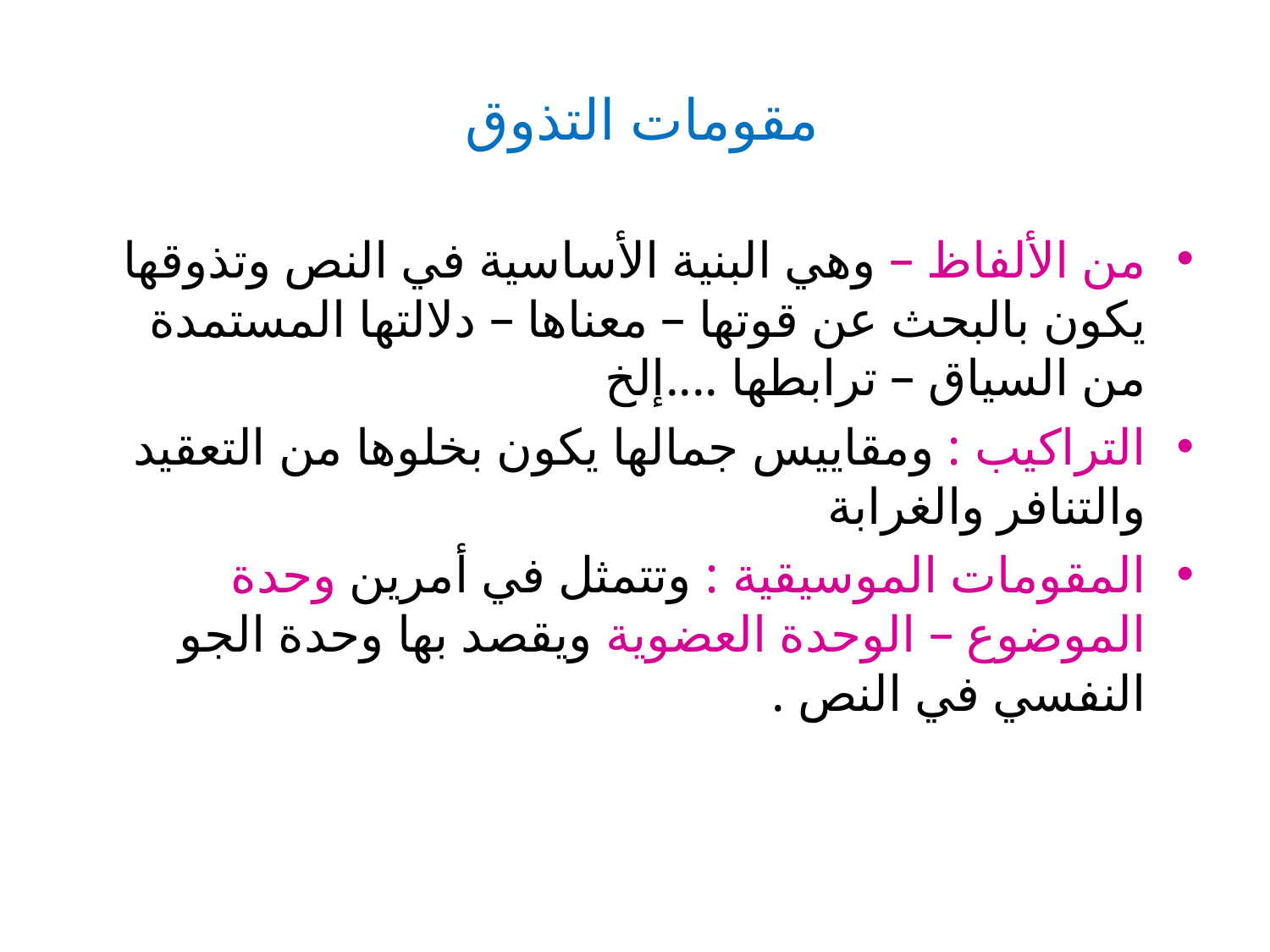

# مقومات التذوق
من الألفاظ – وهي البنية الأساسية في النص وتذوقها يكون بالبحث عن قوتها – معناها – دلالتها المستمدة من السياق – ترابطها ....إلخ
التراكيب : ومقاييس جمالها يكون بخلوها من التعقيد والتنافر والغرابة
المقومات الموسيقية : وتتمثل في أمرين وحدة الموضوع – الوحدة العضوية ويقصد بها وحدة الجو النفسي في النص .